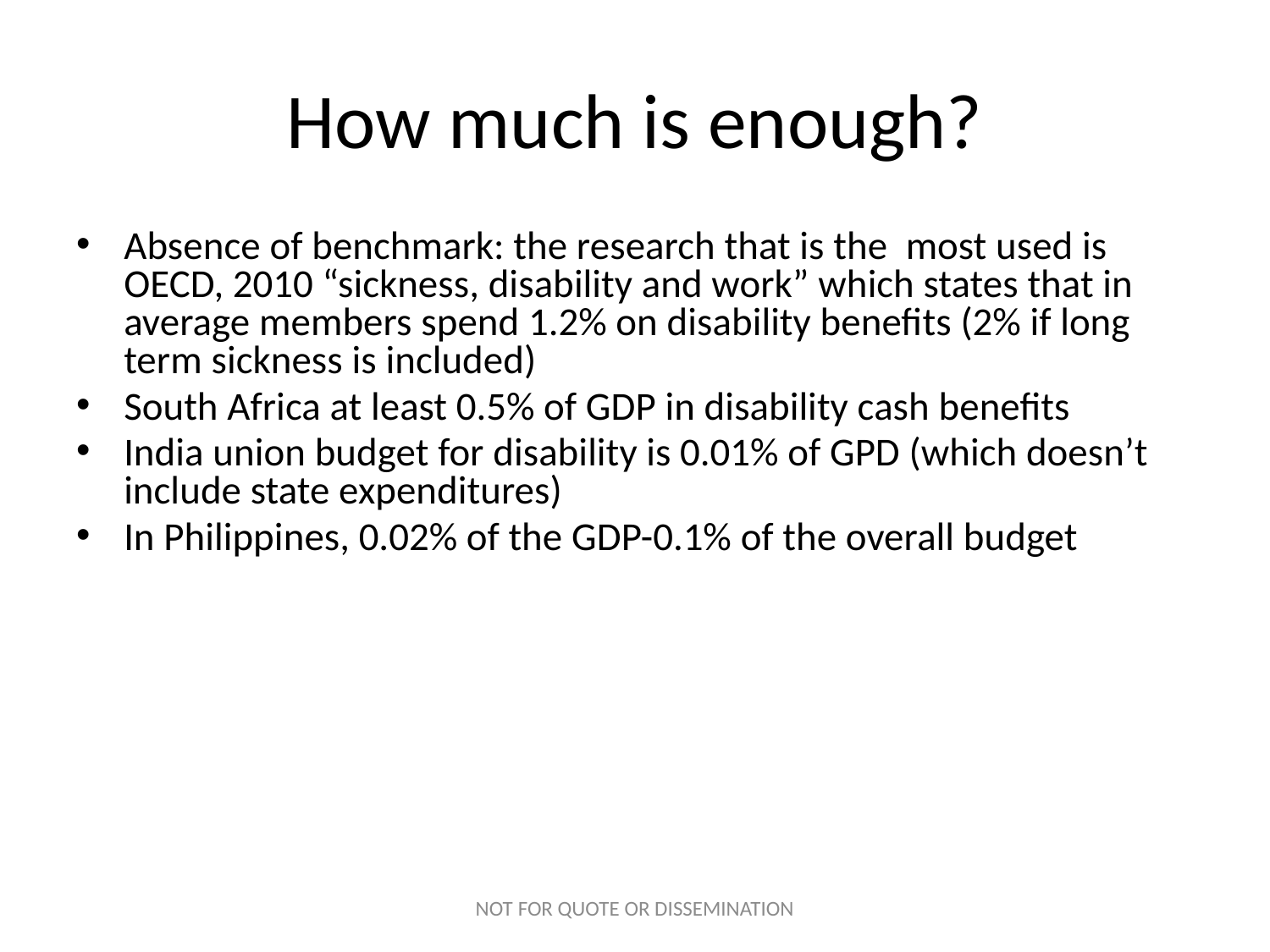

# How much is enough?
Absence of benchmark: the research that is the  most used is OECD, 2010 “sickness, disability and work” which states that in average members spend 1.2% on disability benefits (2% if long term sickness is included)
South Africa at least 0.5% of GDP in disability cash benefits
India union budget for disability is 0.01% of GPD (which doesn’t include state expenditures)
In Philippines, 0.02% of the GDP-0.1% of the overall budget

NOT FOR QUOTE OR DISSEMINATION